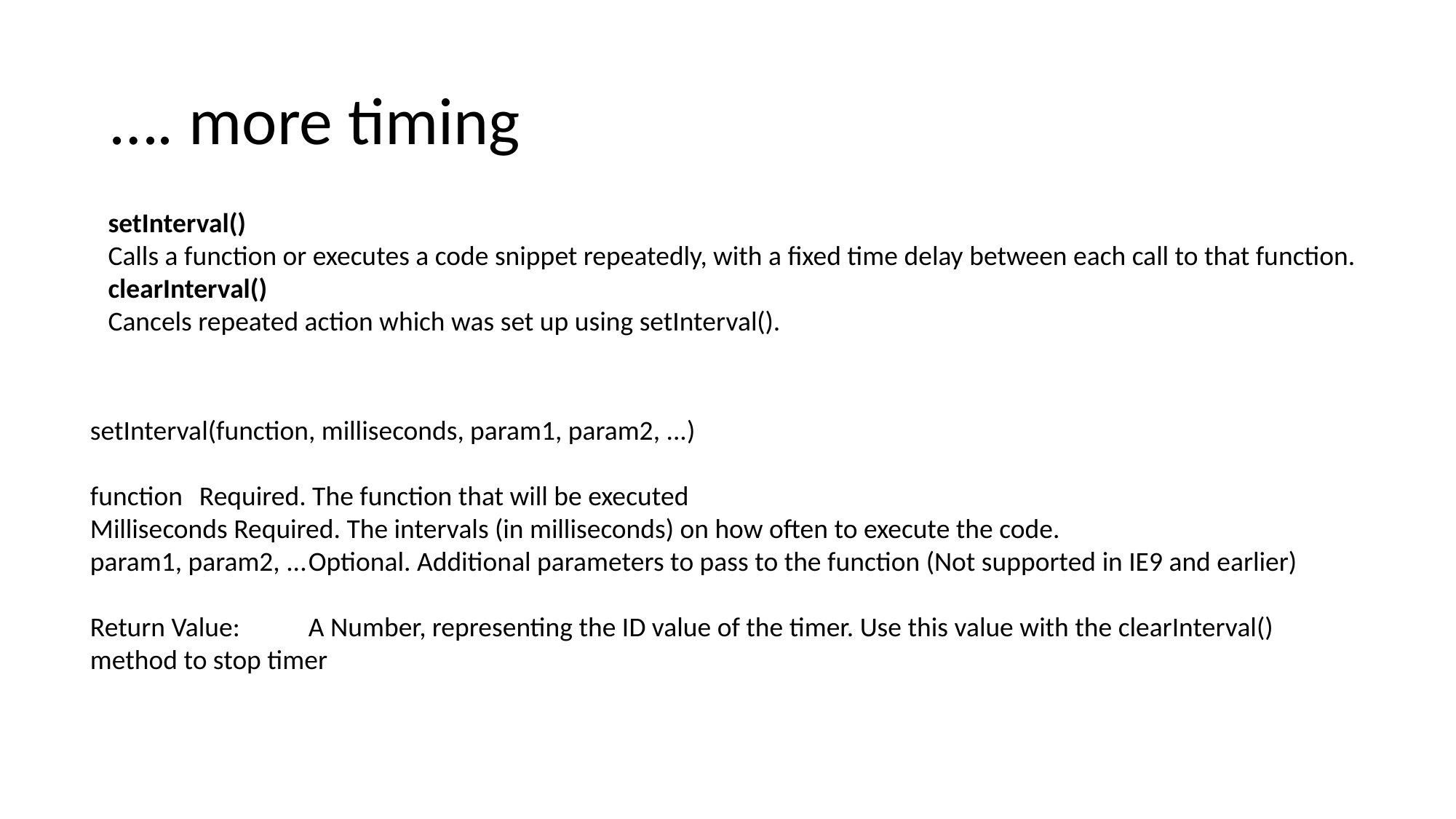

# …. more timing

setInterval()
Calls a function or executes a code snippet repeatedly, with a fixed time delay between each call to that function.
clearInterval()
Cancels repeated action which was set up using setInterval().

setInterval(function, milliseconds, param1, param2, ...)

function	Required. The function that will be executed
Milliseconds Required. The intervals (in milliseconds) on how often to execute the code.
param1, param2, ...	Optional. Additional parameters to pass to the function (Not supported in IE9 and earlier)

Return Value:	A Number, representing the ID value of the timer. Use this value with the clearInterval() method to stop timer